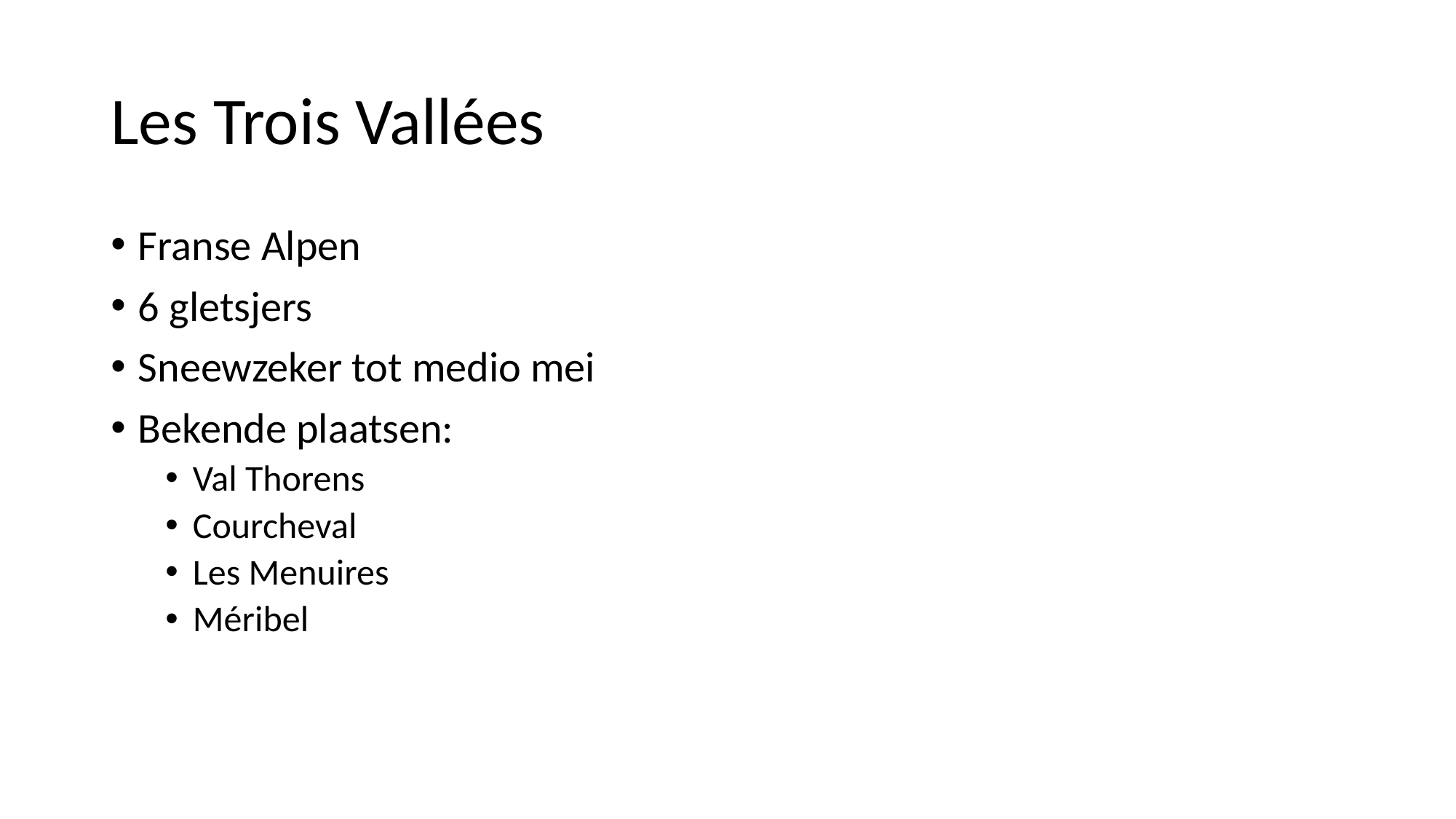

# Les Trois Vallées
Franse Alpen
6 gletsjers
Sneewzeker tot medio mei
Bekende plaatsen:
Val Thorens
Courcheval
Les Menuires
Méribel